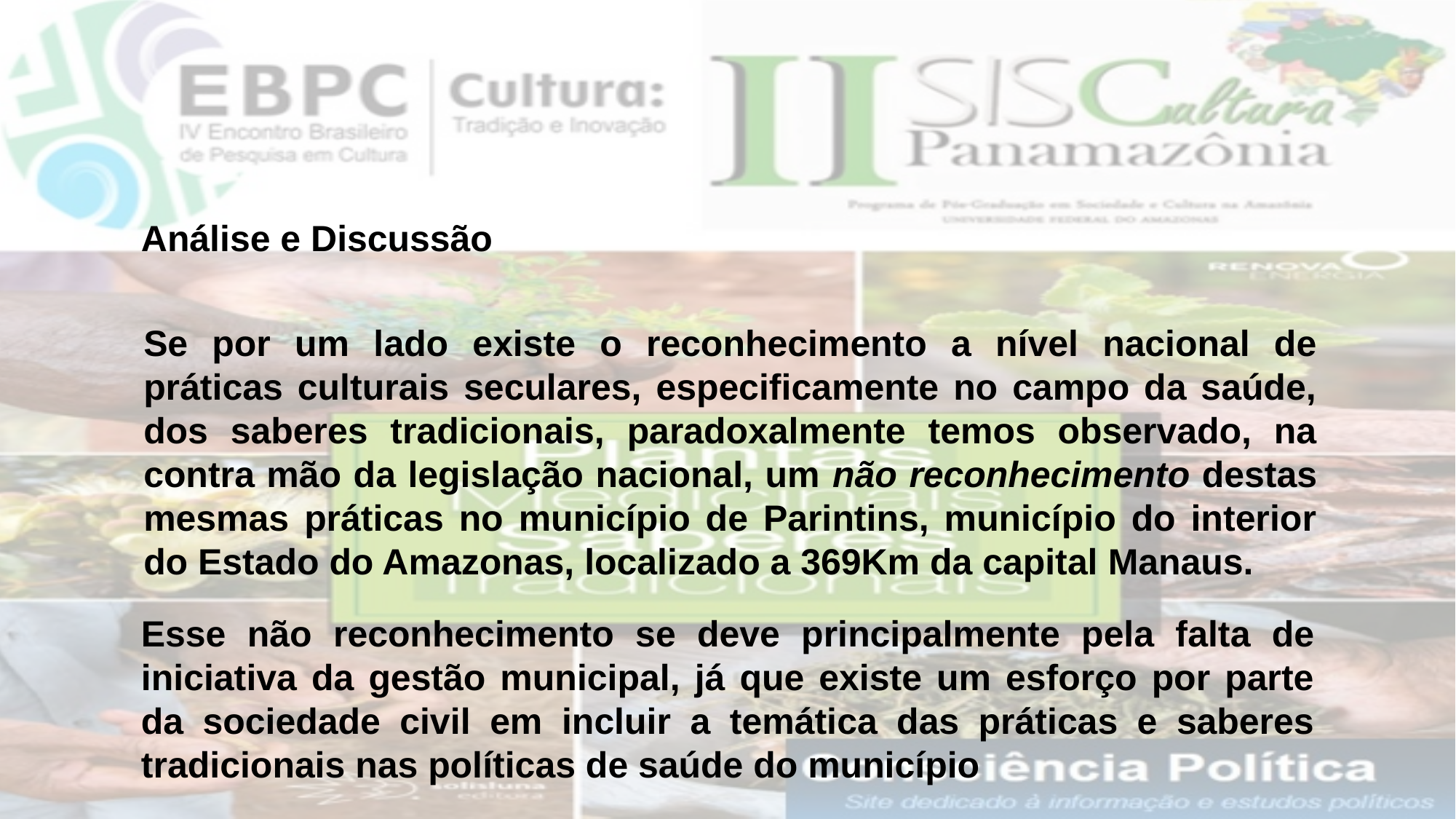

Análise e Discussão
Se por um lado existe o reconhecimento a nível nacional de práticas culturais seculares, especificamente no campo da saúde, dos saberes tradicionais, paradoxalmente temos observado, na contra mão da legislação nacional, um não reconhecimento destas mesmas práticas no município de Parintins, município do interior do Estado do Amazonas, localizado a 369Km da capital Manaus.
Esse não reconhecimento se deve principalmente pela falta de iniciativa da gestão municipal, já que existe um esforço por parte da sociedade civil em incluir a temática das práticas e saberes tradicionais nas políticas de saúde do município